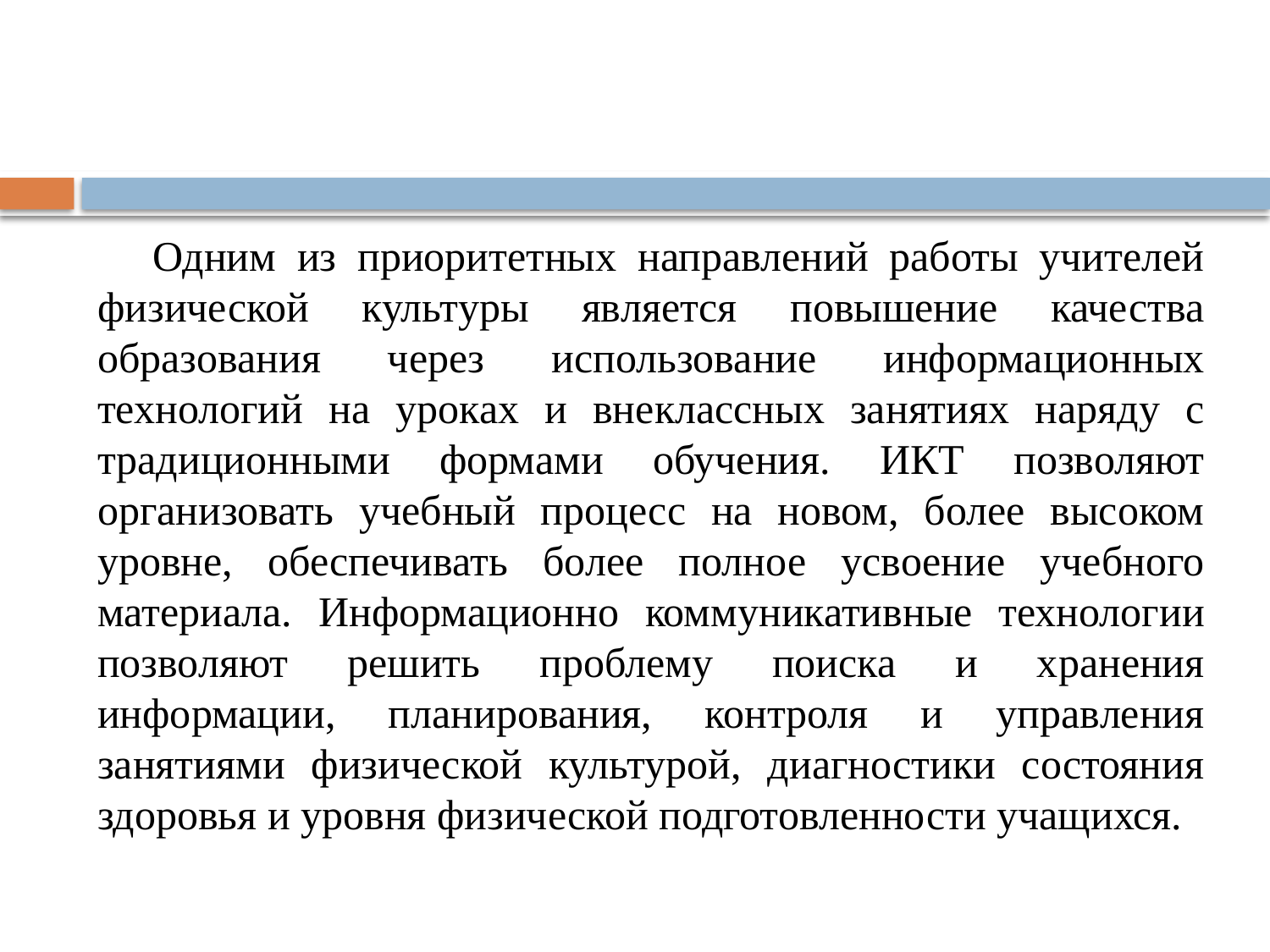

#
Одним из приоритетных направлений работы учителей физической культуры является повышение качества образования через использование информационных технологий на уроках и внеклассных занятиях наряду с традиционными формами обучения. ИКТ позволяют организовать учебный процесс на новом, более высоком уровне, обеспечивать более полное усвоение учебного материала. Информационно коммуникативные технологии позволяют решить проблему поиска и хранения информации, планирования, контроля и управления занятиями физической культурой, диагностики состояния здоровья и уровня физической подготовленности учащихся.